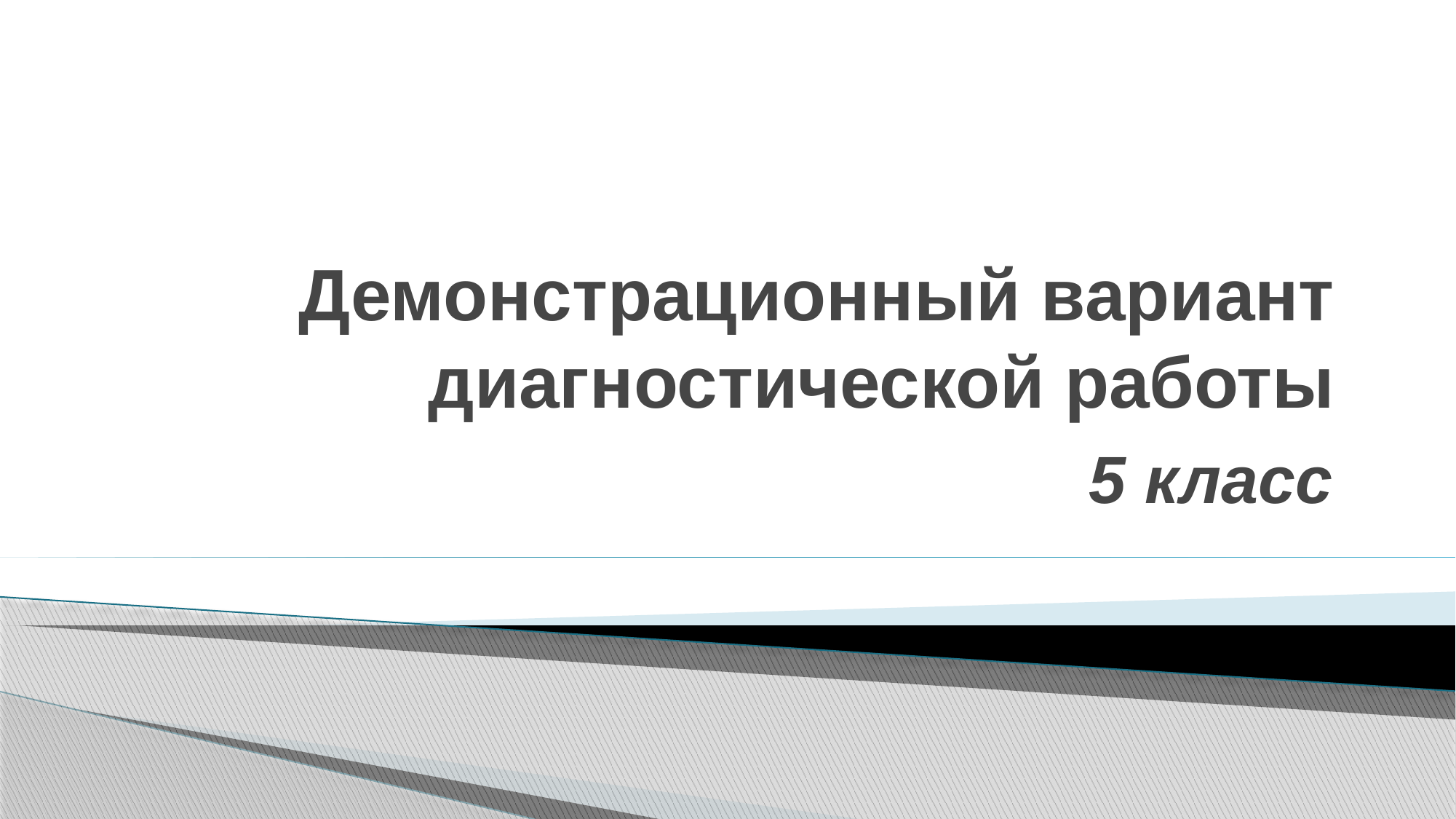

# Демонстрационный вариант диагностической работы
5 класс